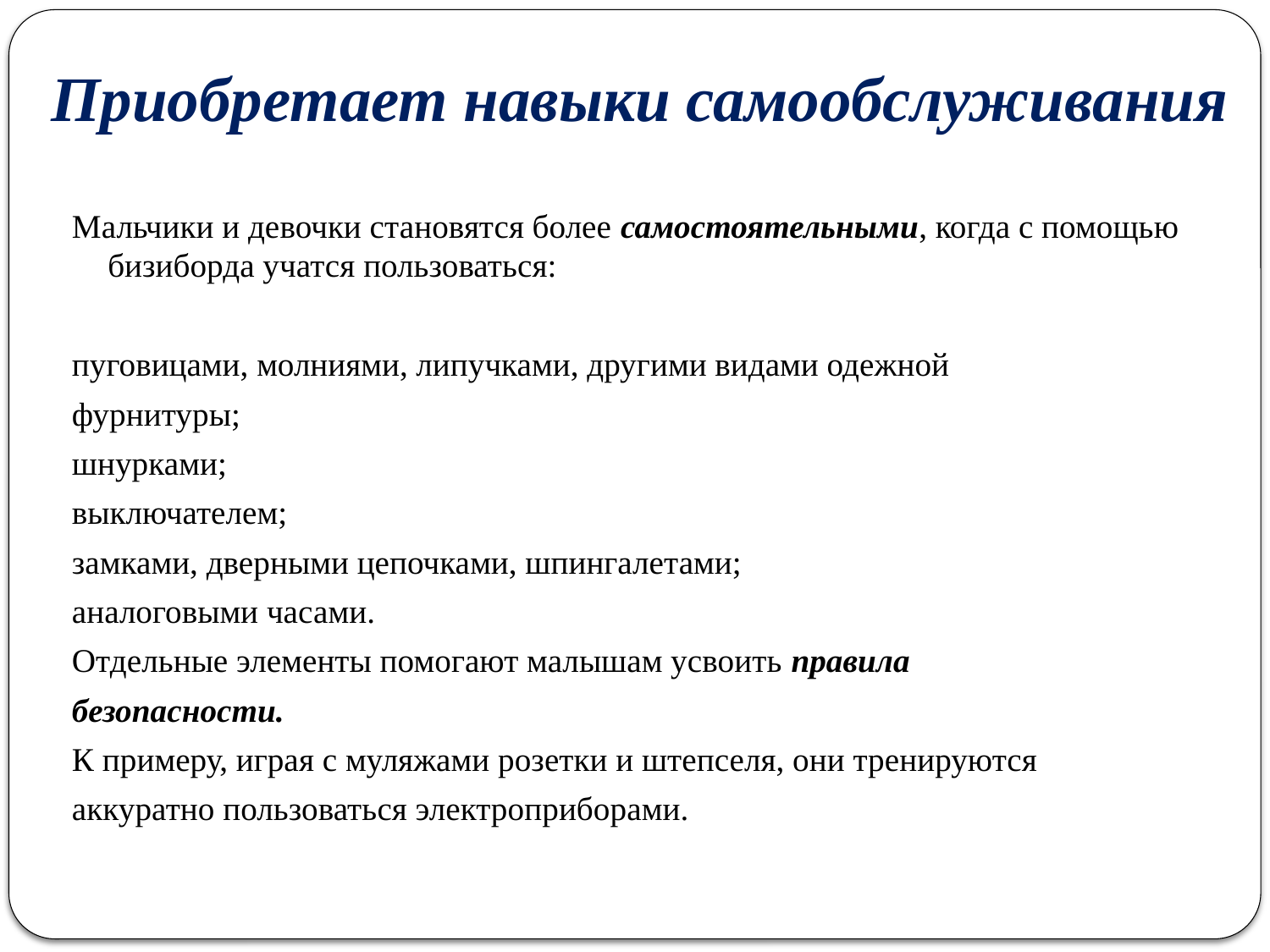

# Приобретает навыки самообслуживания
Мальчики и девочки становятся более самостоятельными, когда с помощью бизиборда учатся пользоваться:

пуговицами, молниями, липучками, другими видами одежной
фурнитуры;
шнурками;
выключателем;
замками, дверными цепочками, шпингалетами;
аналоговыми часами.
Отдельные элементы помогают малышам усвоить правила
безопасности.
К примеру, играя с муляжами розетки и штепселя, они тренируются
аккуратно пользоваться электроприборами.